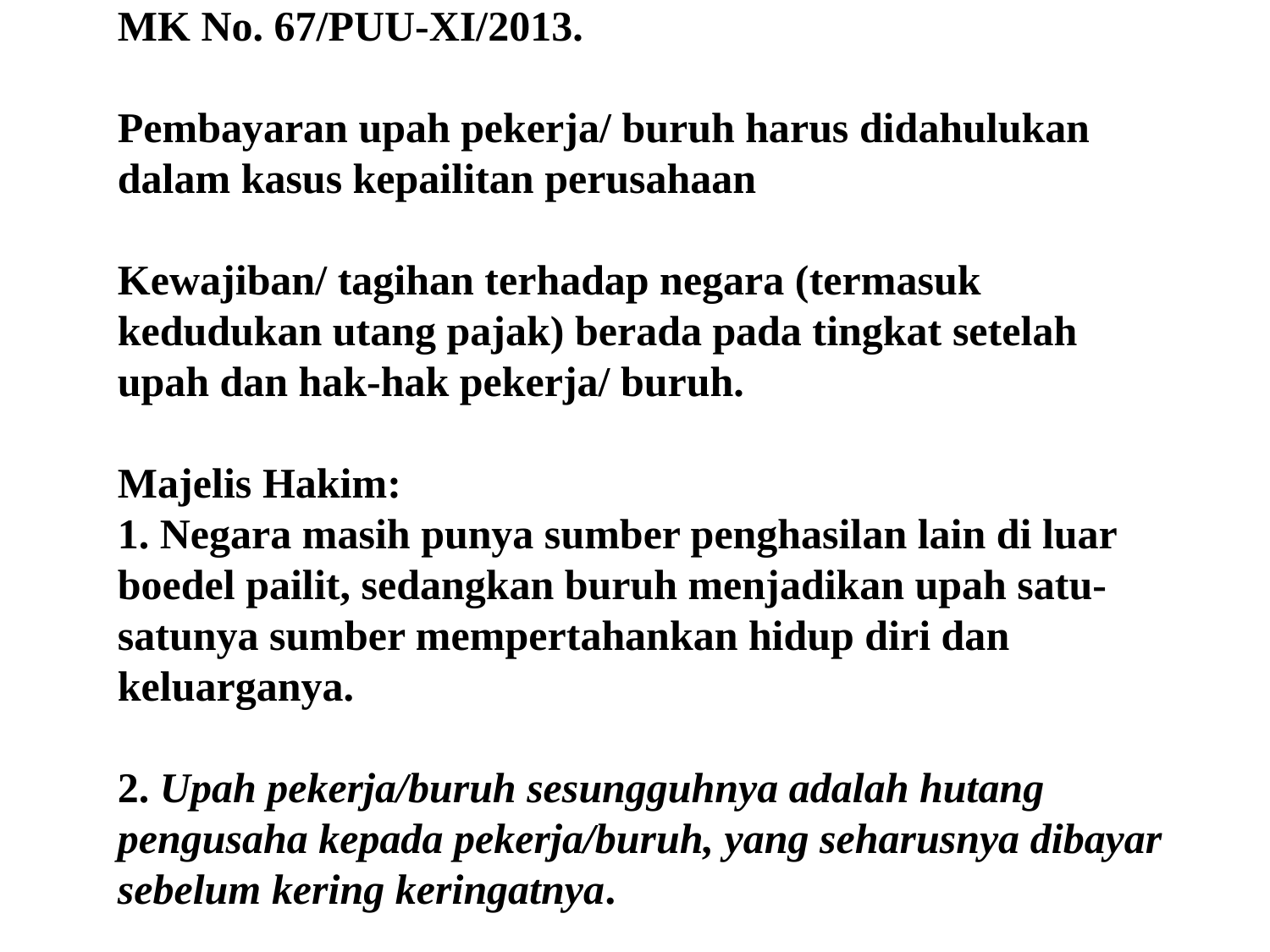

# MK No. 67/PUU-XI/2013. Pembayaran upah pekerja/ buruh harus didahulukan dalam kasus kepailitan perusahaan Kewajiban/ tagihan terhadap negara (termasuk kedudukan utang pajak) berada pada tingkat setelah upah dan hak-hak pekerja/ buruh. Majelis Hakim: 1. Negara masih punya sumber penghasilan lain di luar boedel pailit, sedangkan buruh menjadikan upah satu-satunya sumber mempertahankan hidup diri dan keluarganya. 2. Upah pekerja/buruh sesungguhnya adalah hutang pengusaha kepada pekerja/buruh, yang seharusnya dibayar sebelum kering keringatnya.